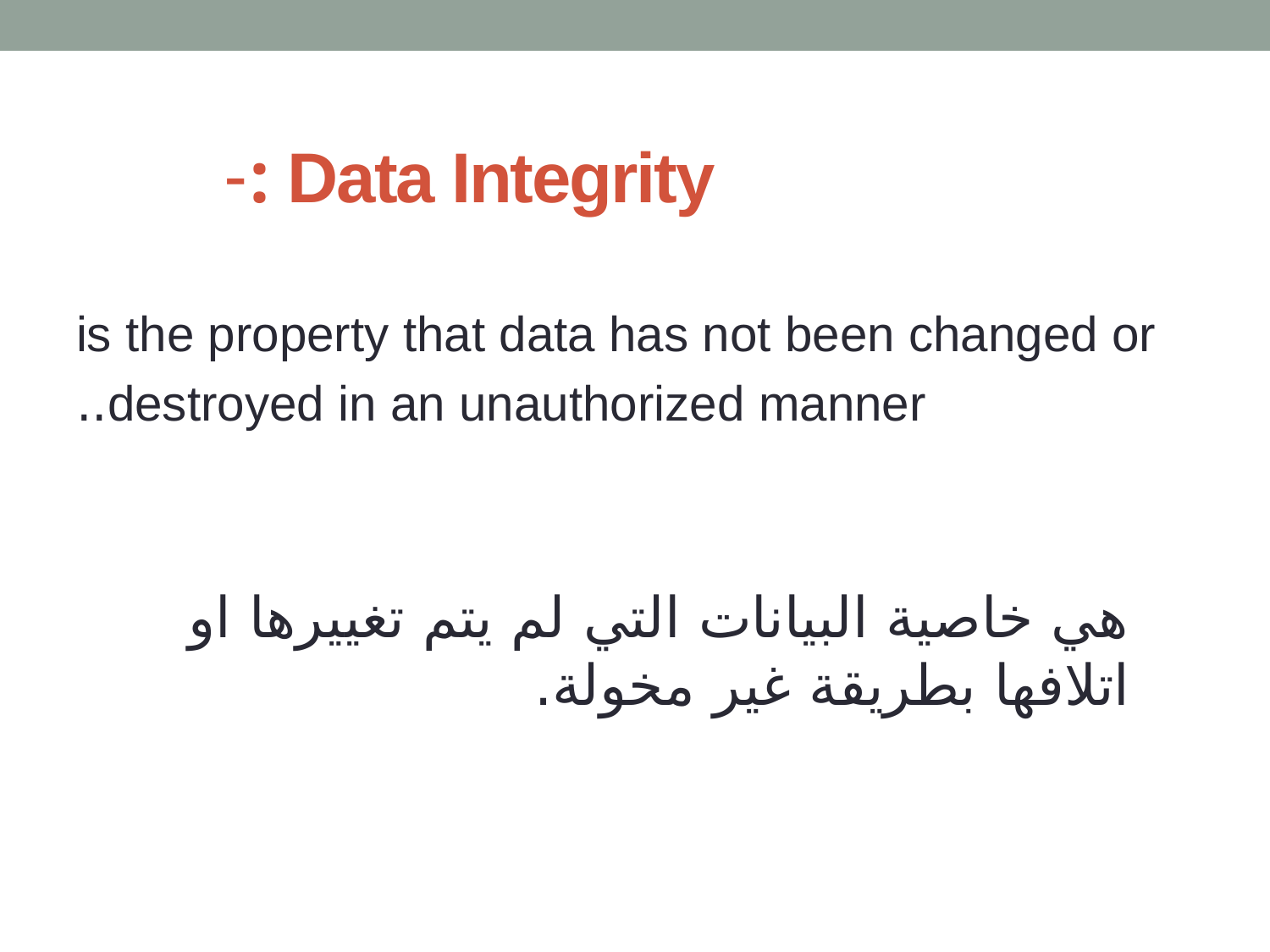

# Data Integrity :-
is the property that data has not been changed or
destroyed in an unauthorized manner..
هي خاصية البيانات التي لم يتم تغييرها او اتلافها بطريقة غير مخولة.